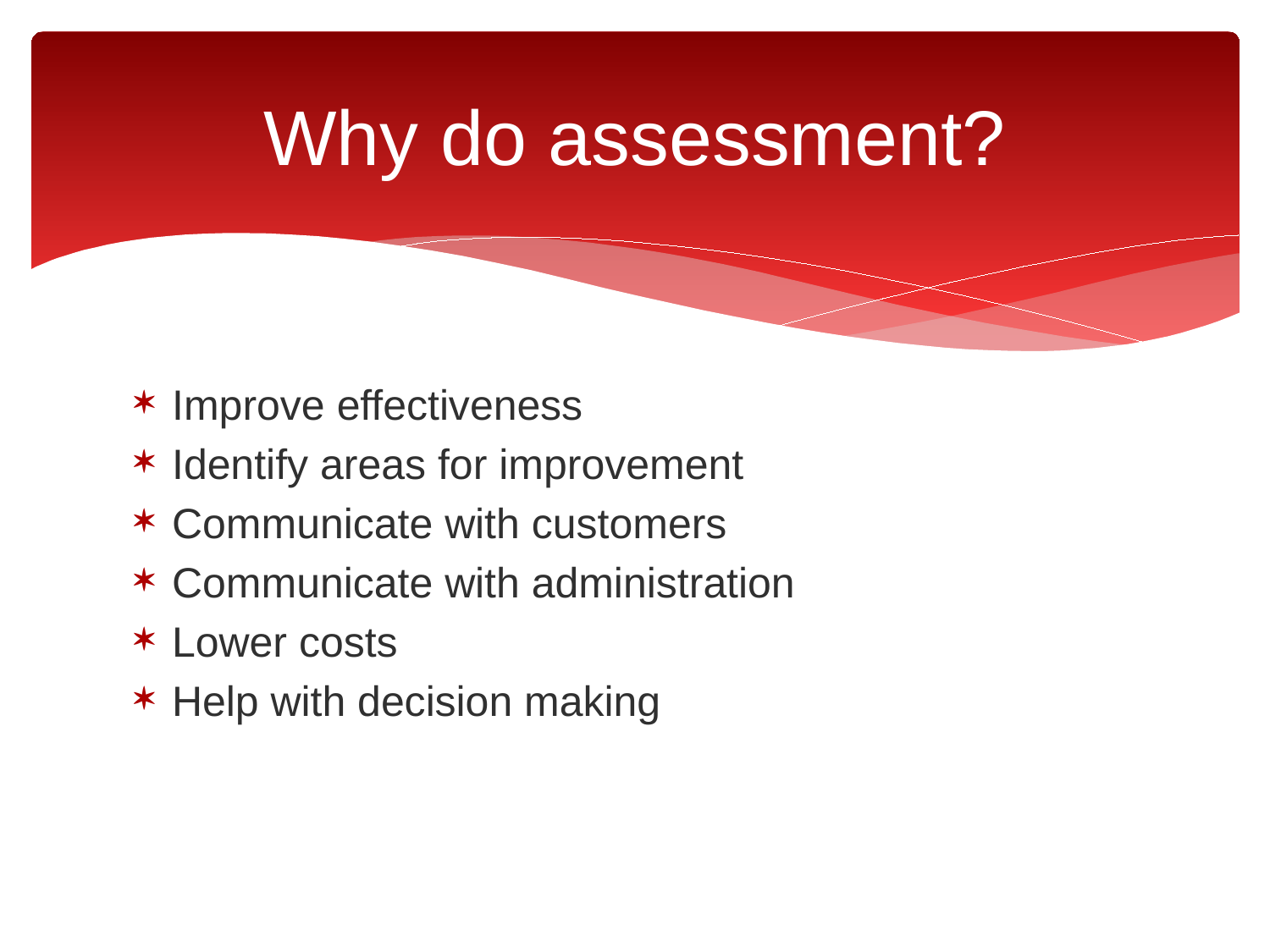

# Why do assessment?
Improve effectiveness
Identify areas for improvement
Communicate with customers
Communicate with administration
Lower costs
Help with decision making